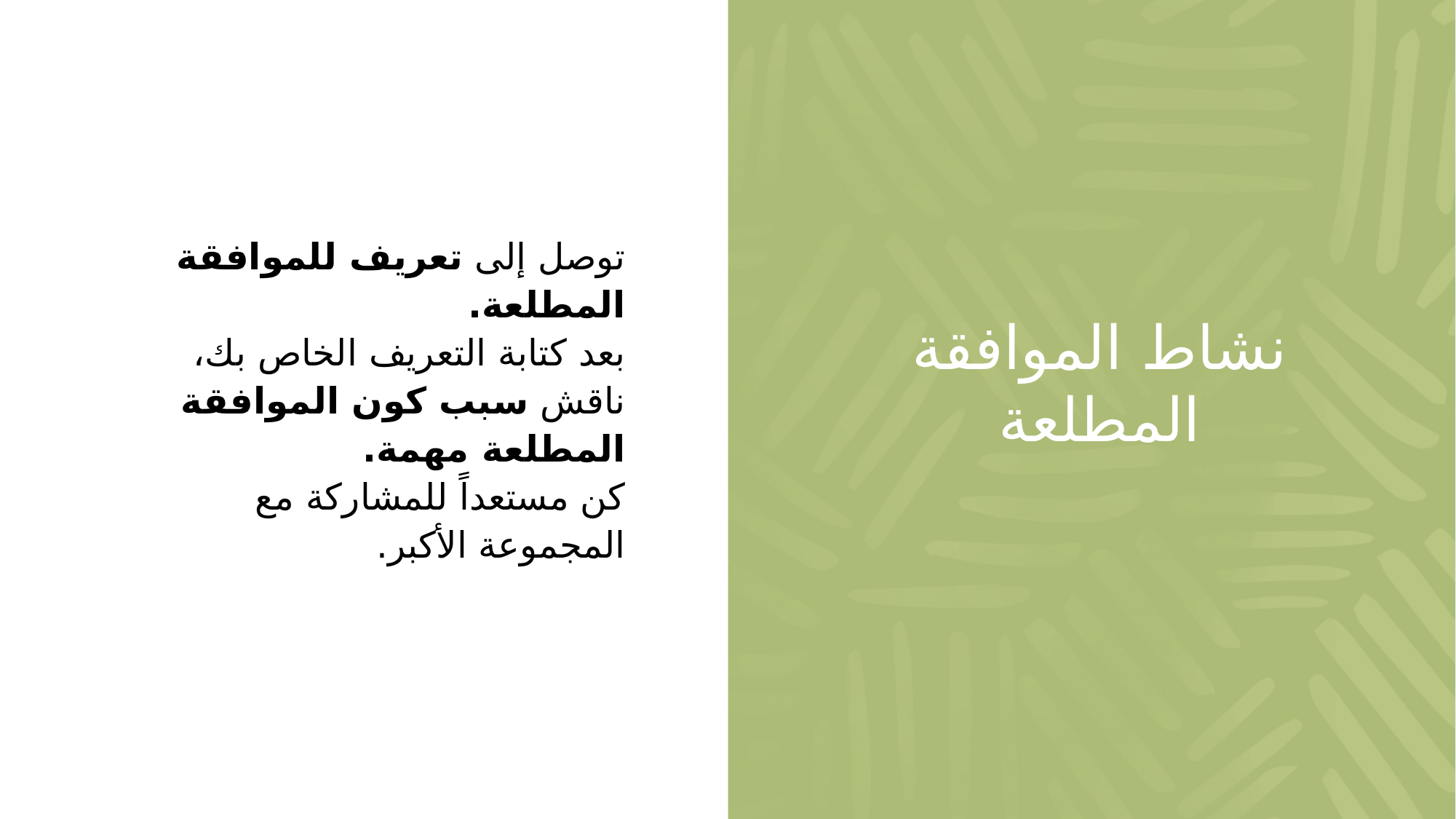

توصل إلى تعريف للموافقة المطلعة.
بعد كتابة التعريف الخاص بك، ناقش سبب كون الموافقة المطلعة مهمة.
كن مستعداً للمشاركة مع المجموعة الأكبر.
# نشاط الموافقة المطلعة